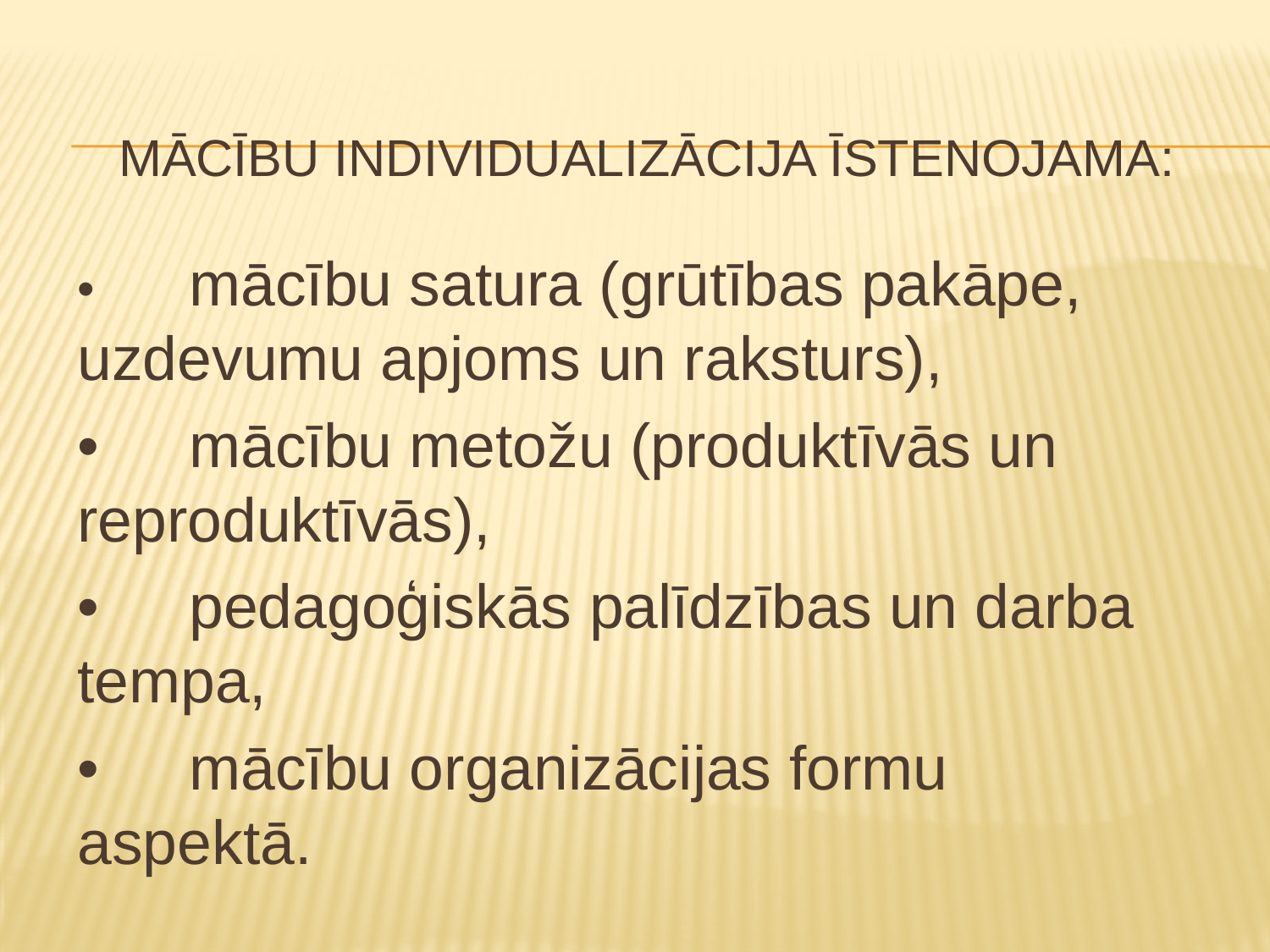

# Mācību individualizācija īstenojama:

•	mācību satura (grūtības pakāpe, uzdevumu apjoms un raksturs),
•	mācību metožu (produktīvās un reproduktīvās),
•	pedagoģiskās palīdzības un darba tempa,
•	mācību organizācijas formu aspektā.